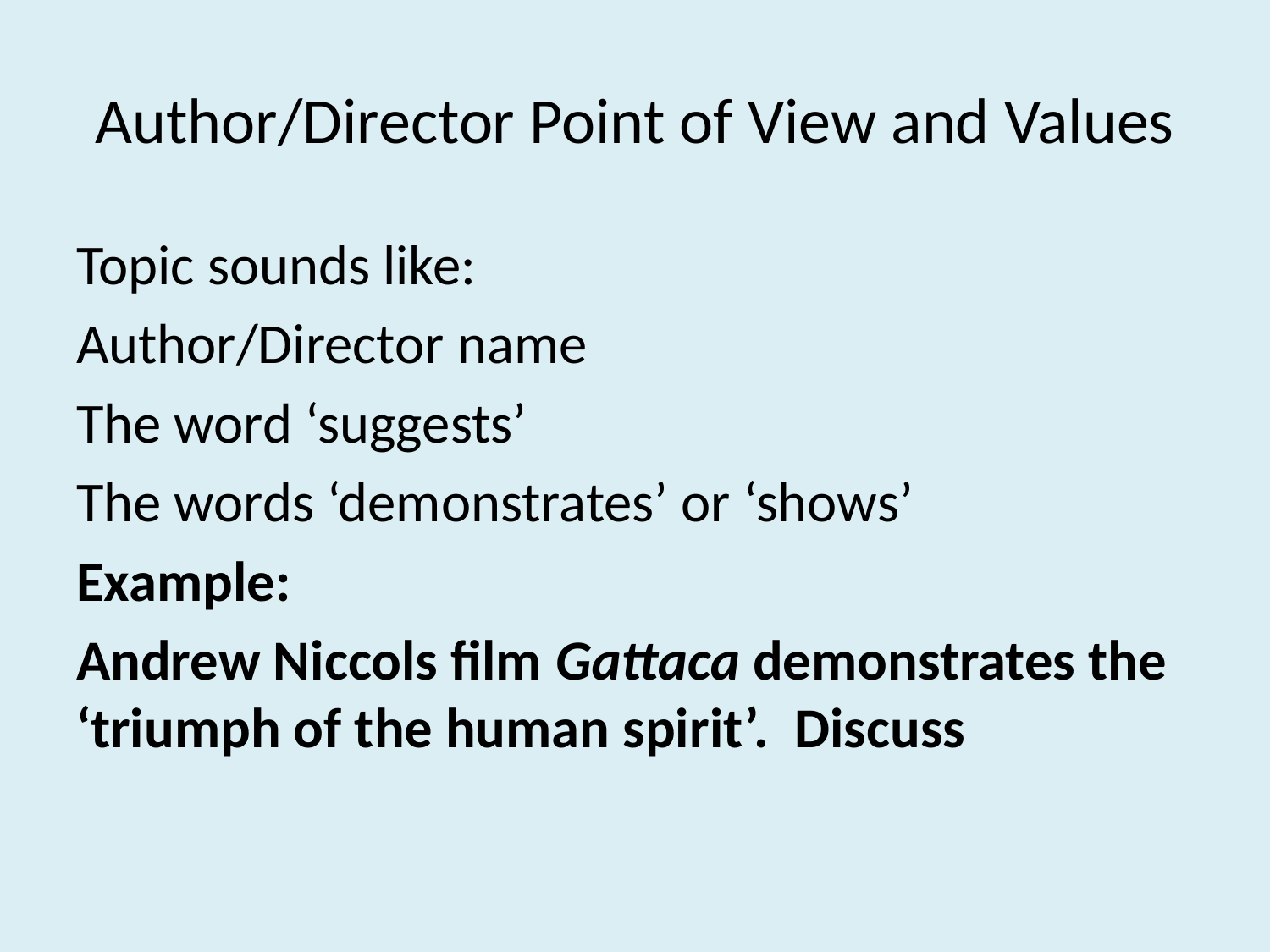

# Author/Director Point of View and Values
Topic sounds like:
Author/Director name
The word ‘suggests’
The words ‘demonstrates’ or ‘shows’
Example:
Andrew Niccols film Gattaca demonstrates the ‘triumph of the human spirit’.  Discuss